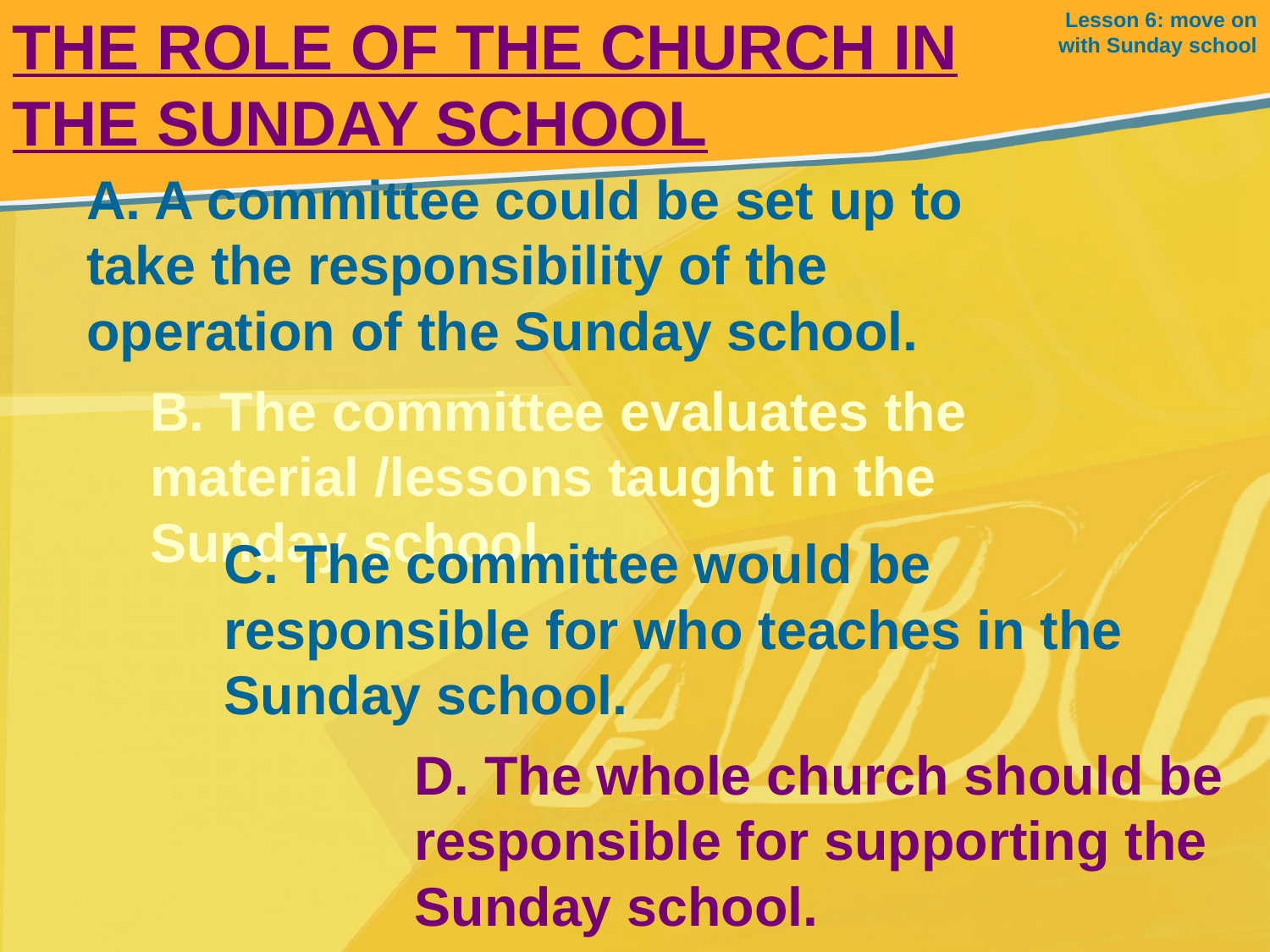

THE ROLE OF THE CHURCH IN THE SUNDAY SCHOOL
Lesson 6: move on with Sunday school
A. A committee could be set up to take the responsibility of the operation of the Sunday school.
B. The committee evaluates the material /lessons taught in the Sunday school.
C. The committee would be responsible for who teaches in the Sunday school.
D. The whole church should be responsible for supporting the Sunday school.